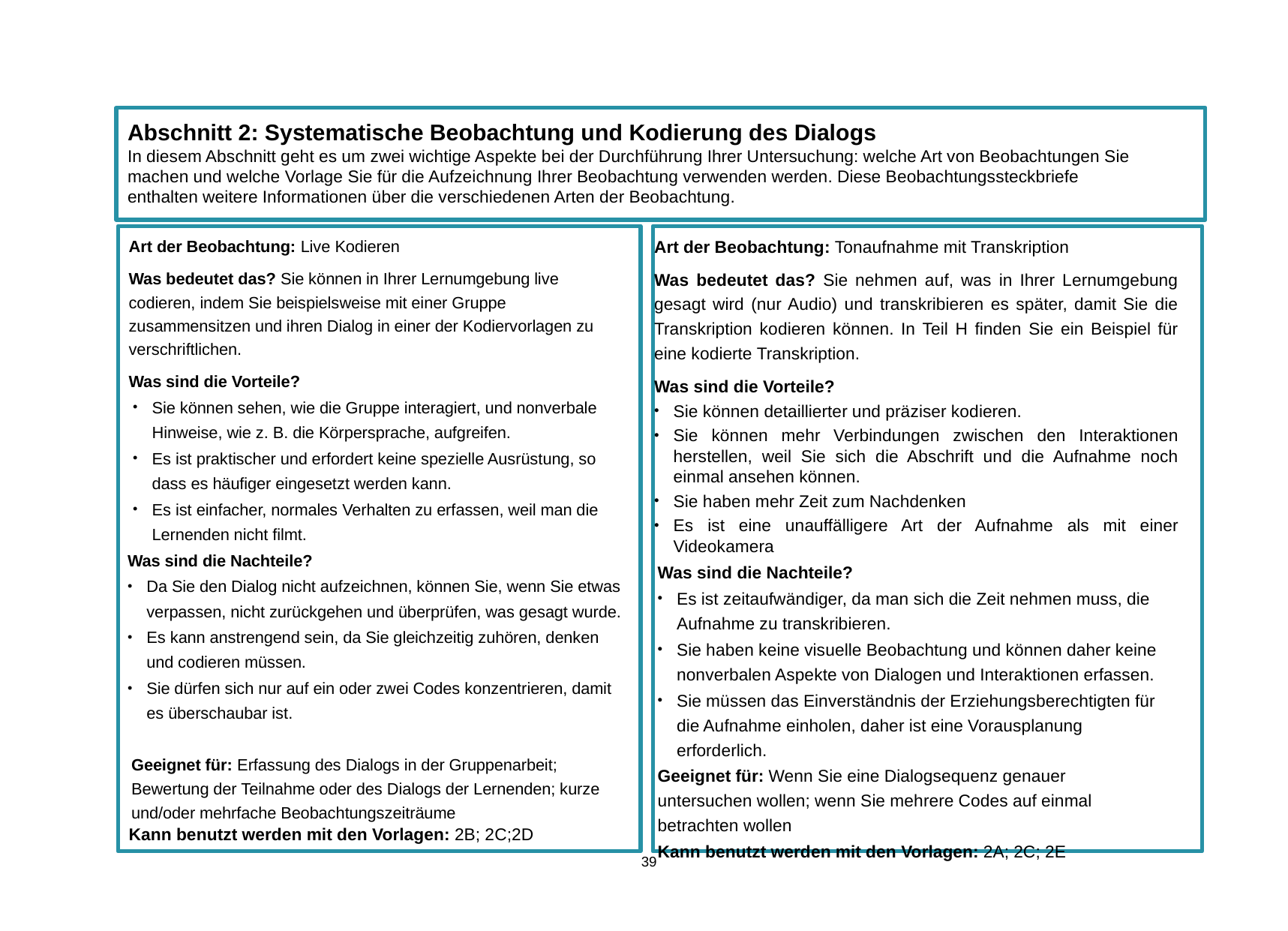

Abschnitt 2: Systematische Beobachtung und Kodierung des Dialogs
In diesem Abschnitt geht es um zwei wichtige Aspekte bei der Durchführung Ihrer Untersuchung: welche Art von Beobachtungen Sie machen und welche Vorlage Sie für die Aufzeichnung Ihrer Beobachtung verwenden werden. Diese Beobachtungssteckbriefe enthalten weitere Informationen über die verschiedenen Arten der Beobachtung.

Art der Beobachtung: Live Kodieren
Was bedeutet das? Sie können in Ihrer Lernumgebung live codieren, indem Sie beispielsweise mit einer Gruppe zusammensitzen und ihren Dialog in einer der Kodiervorlagen zu verschriftlichen.
Was sind die Vorteile?
Sie können sehen, wie die Gruppe interagiert, und nonverbale Hinweise, wie z. B. die Körpersprache, aufgreifen.
Es ist praktischer und erfordert keine spezielle Ausrüstung, so dass es häufiger eingesetzt werden kann.
Es ist einfacher, normales Verhalten zu erfassen, weil man die Lernenden nicht filmt.
Art der Beobachtung: Tonaufnahme mit Transkription
Was bedeutet das? Sie nehmen auf, was in Ihrer Lernumgebung gesagt wird (nur Audio) und transkribieren es später, damit Sie die Transkription kodieren können. In Teil H finden Sie ein Beispiel für eine kodierte Transkription.
Was sind die Vorteile?
Sie können detaillierter und präziser kodieren.
Sie können mehr Verbindungen zwischen den Interaktionen herstellen, weil Sie sich die Abschrift und die Aufnahme noch einmal ansehen können.
Sie haben mehr Zeit zum Nachdenken
Es ist eine unauffälligere Art der Aufnahme als mit einer Videokamera
Was sind die Nachteile?
Da Sie den Dialog nicht aufzeichnen, können Sie, wenn Sie etwas verpassen, nicht zurückgehen und überprüfen, was gesagt wurde.
Es kann anstrengend sein, da Sie gleichzeitig zuhören, denken und codieren müssen.
Sie dürfen sich nur auf ein oder zwei Codes konzentrieren, damit es überschaubar ist.
Was sind die Nachteile?
Es ist zeitaufwändiger, da man sich die Zeit nehmen muss, die Aufnahme zu transkribieren.
Sie haben keine visuelle Beobachtung und können daher keine nonverbalen Aspekte von Dialogen und Interaktionen erfassen.
Sie müssen das Einverständnis der Erziehungsberechtigten für die Aufnahme einholen, daher ist eine Vorausplanung erforderlich.
Geeignet für: Wenn Sie eine Dialogsequenz genauer untersuchen wollen; wenn Sie mehrere Codes auf einmal betrachten wollen
Kann benutzt werden mit den Vorlagen: 2A; 2C; 2E
Geeignet für: Erfassung des Dialogs in der Gruppenarbeit; Bewertung der Teilnahme oder des Dialogs der Lernenden; kurze und/oder mehrfache Beobachtungszeiträume
Kann benutzt werden mit den Vorlagen: 2B; 2C;2D
39